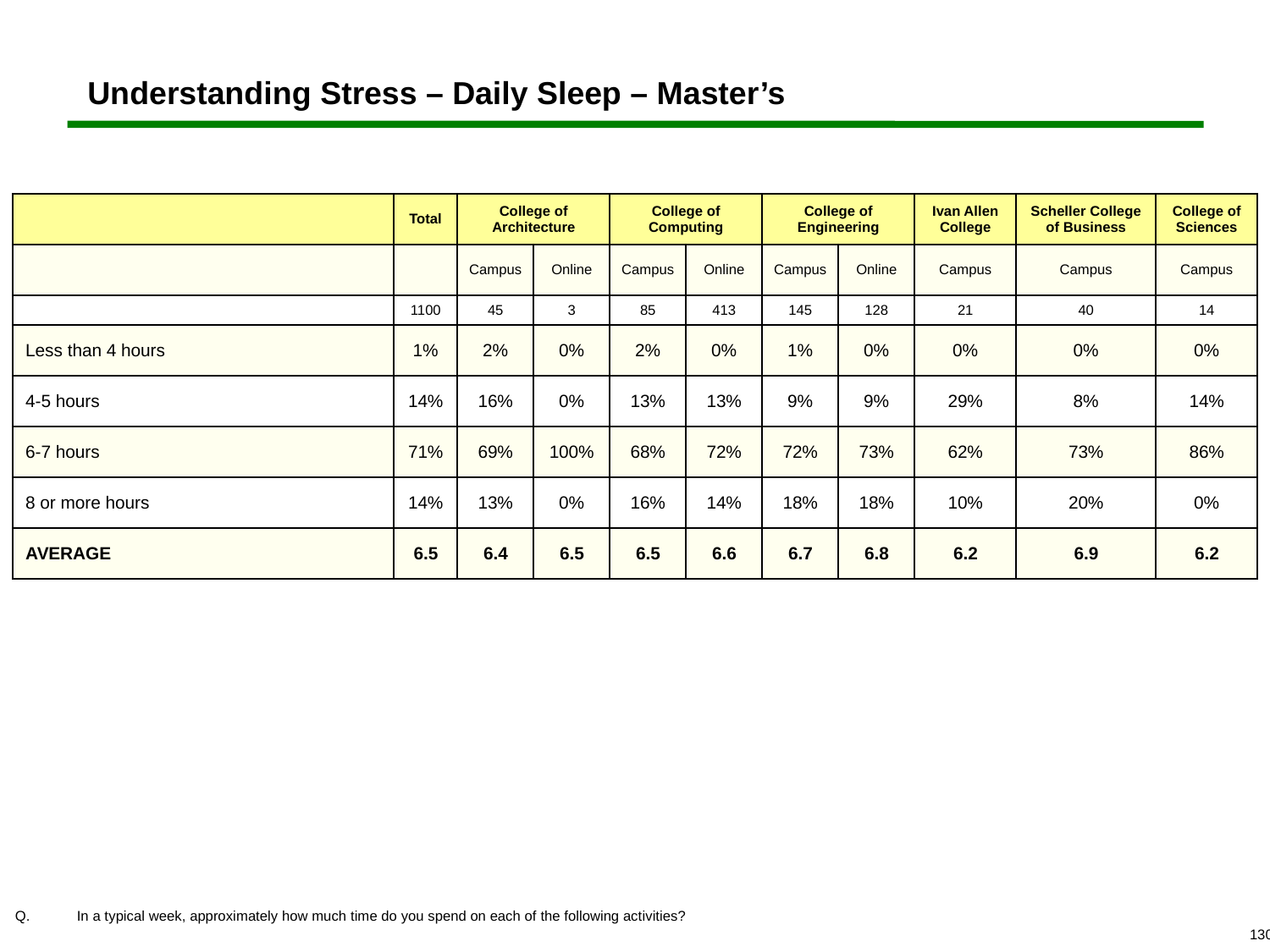

# Understanding Stress – Daily Sleep – Master’s
|  | Total | College of Architecture |  | College of Computing |  | College of Engineering |  | Ivan Allen College | Scheller College of Business | College of Sciences |
| --- | --- | --- | --- | --- | --- | --- | --- | --- | --- | --- |
|  |  | Campus | Online | Campus | Online | Campus | Online | Campus | Campus | Campus |
|  | 1100 | 45 | 3 | 85 | 413 | 145 | 128 | 21 | 40 | 14 |
| Less than 4 hours | 1% | 2% | 0% | 2% | 0% | 1% | 0% | 0% | 0% | 0% |
| 4-5 hours | 14% | 16% | 0% | 13% | 13% | 9% | 9% | 29% | 8% | 14% |
| 6-7 hours | 71% | 69% | 100% | 68% | 72% | 72% | 73% | 62% | 73% | 86% |
| 8 or more hours | 14% | 13% | 0% | 16% | 14% | 18% | 18% | 10% | 20% | 0% |
| AVERAGE | 6.5 | 6.4 | 6.5 | 6.5 | 6.6 | 6.7 | 6.8 | 6.2 | 6.9 | 6.2 |
 	In a typical week, approximately how much time do you spend on each of the following activities?